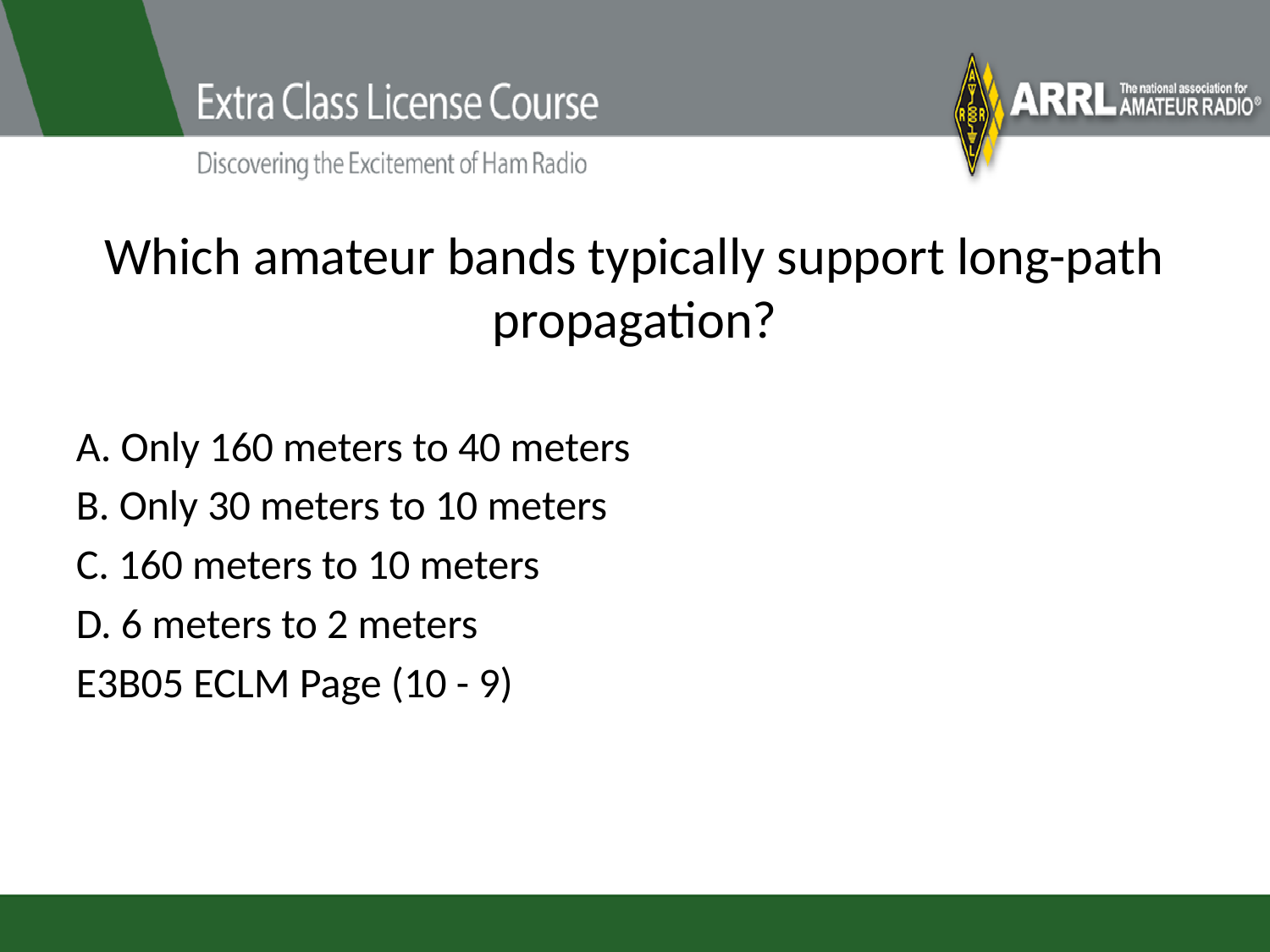

# Which amateur bands typically support long-path propagation?
A. Only 160 meters to 40 meters
B. Only 30 meters to 10 meters
C. 160 meters to 10 meters
D. 6 meters to 2 meters
E3B05 ECLM Page (10 - 9)